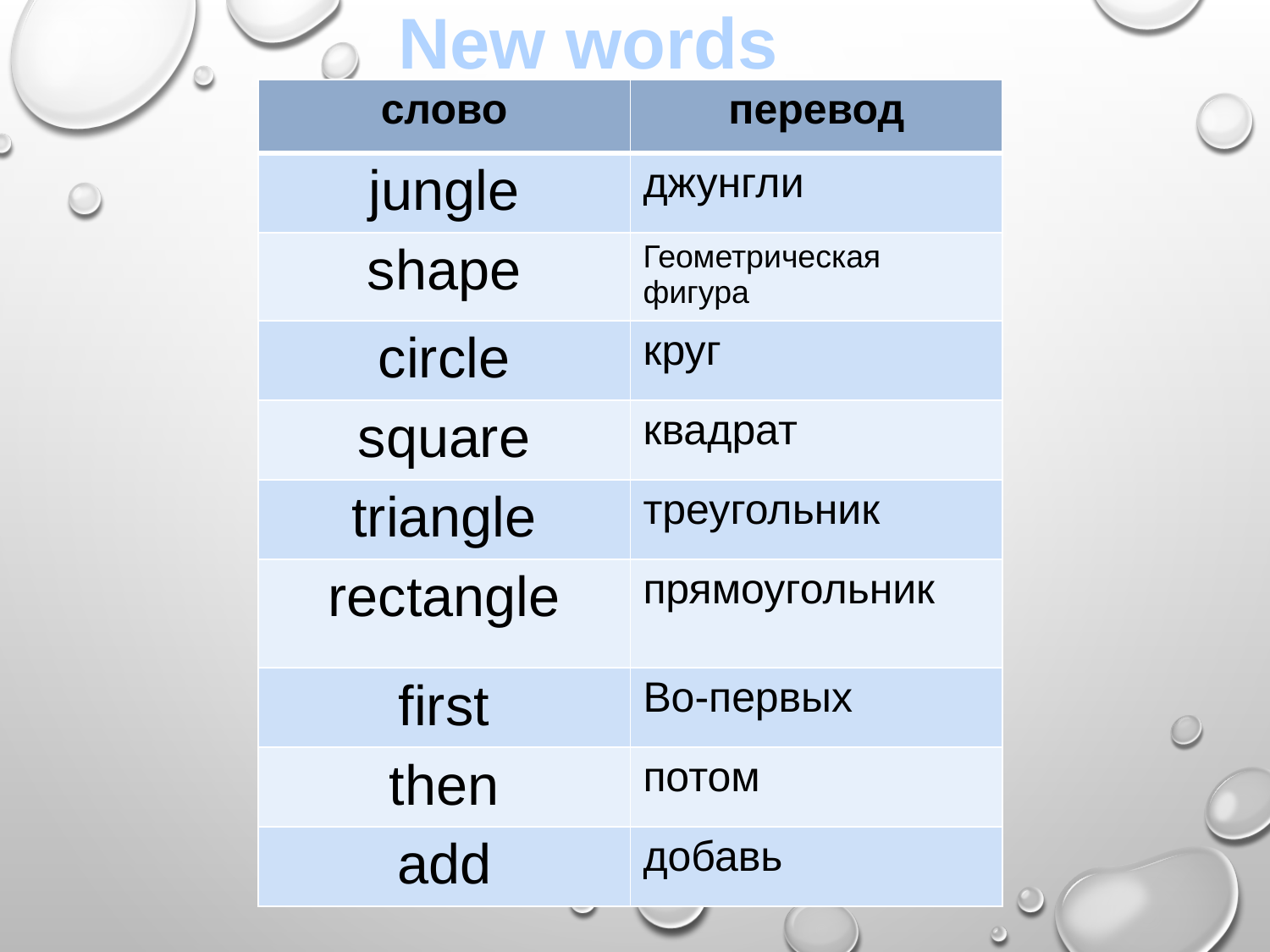

# New words
| слово | перевод |
| --- | --- |
| jungle | джунгли |
| shape | Геометрическая фигура |
| circle | круг |
| square | квадрат |
| triangle | треугольник |
| rectangle | прямоугольник |
| first | Во-первых |
| then | потом |
| add | добавь |